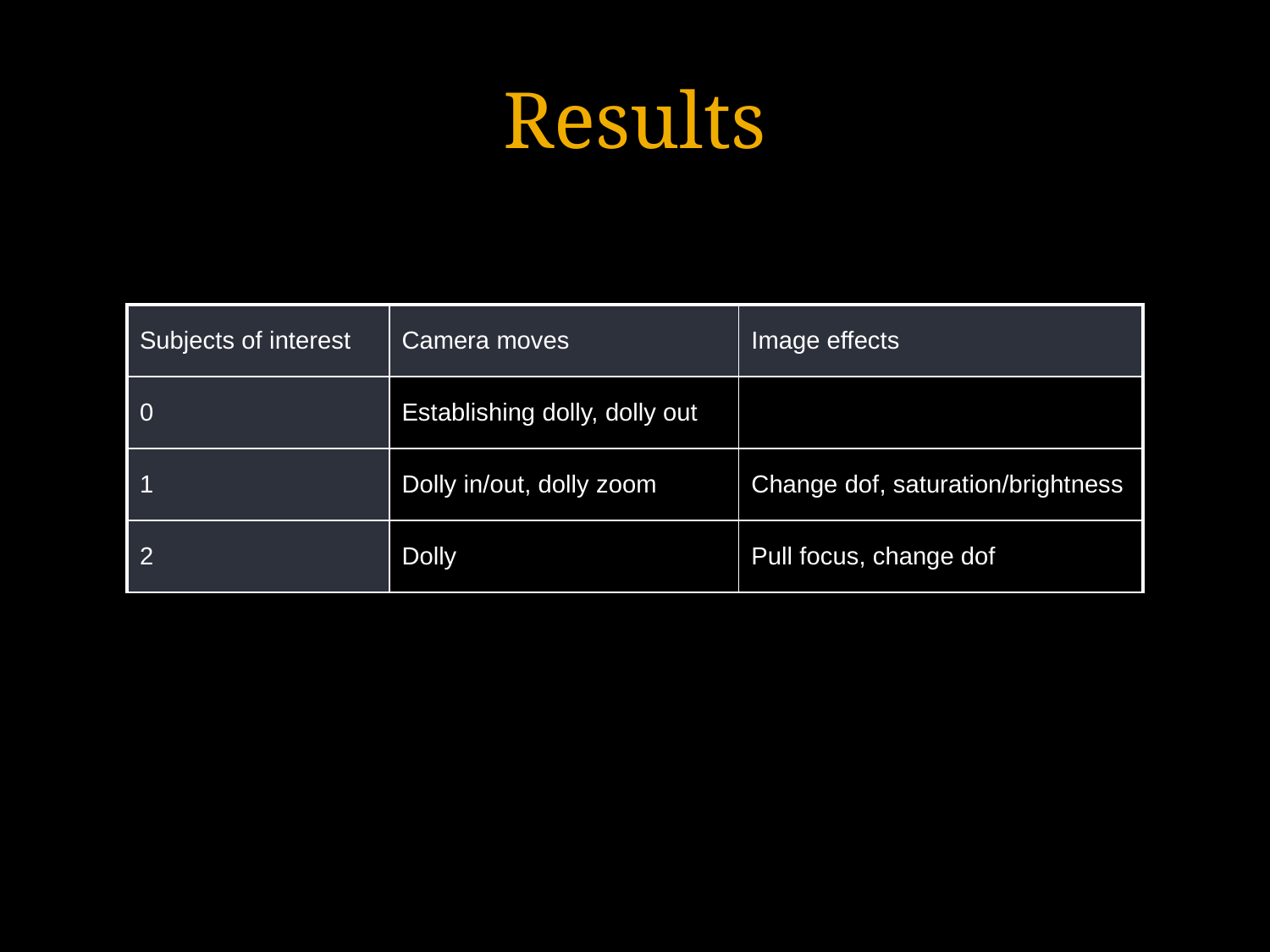

# Results
| Subjects of interest | Camera moves | Image effects |
| --- | --- | --- |
| 0 | Establishing dolly, dolly out |  |
| 1 | Dolly in/out, dolly zoom | Change dof, saturation/brightness |
| 2 | Dolly | Pull focus, change dof |